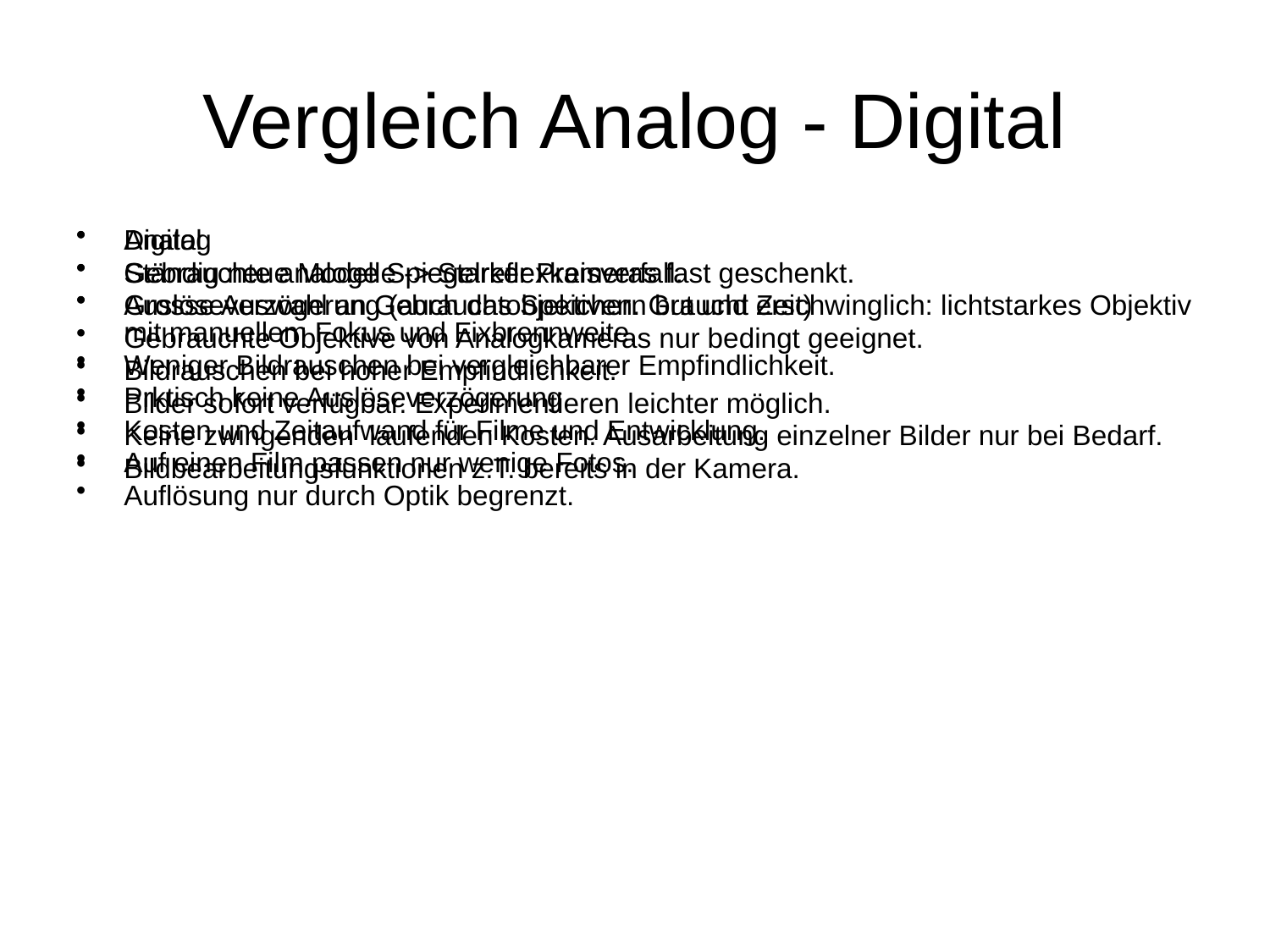

# Vergleich Analog - Digital
Analog
Gebrauchte analoge Spiegelreflexkameras fast geschenkt.
Grosse Auswahl an Gebrauchtobjektiven. Gut und erschwinglich: lichtstarkes Objektiv mit manuellem Fokus und Fixbrennweite.
Weniger Bildrauschen bei vergleichbarer Empfindlichkeit.
Prktisch keine Auslöseverzögerung.
Kosten und Zeitaufwand für Filme und Entwicklung.
Auf einen Film passen nur wenige Fotos.
Auflösung nur durch Optik begrenzt.
Digital
Ständig neue Modelle -> Starker Preisverfall.
Auslöseverzögerung (auch das Speichern braucht Zeit)
Gebrauchte Objektive von Analogkameras nur bedingt geeignet.
Bildrauschen bei hoher Empfindlichkeit.
Bilder sofort verfügbar. Experimentieren leichter möglich.
Keine zwingenden  laufenden Kosten. Ausarbeitung einzelner Bilder nur bei Bedarf.
Bildbearbeitungsfunktionen z.T. bereits in der Kamera.